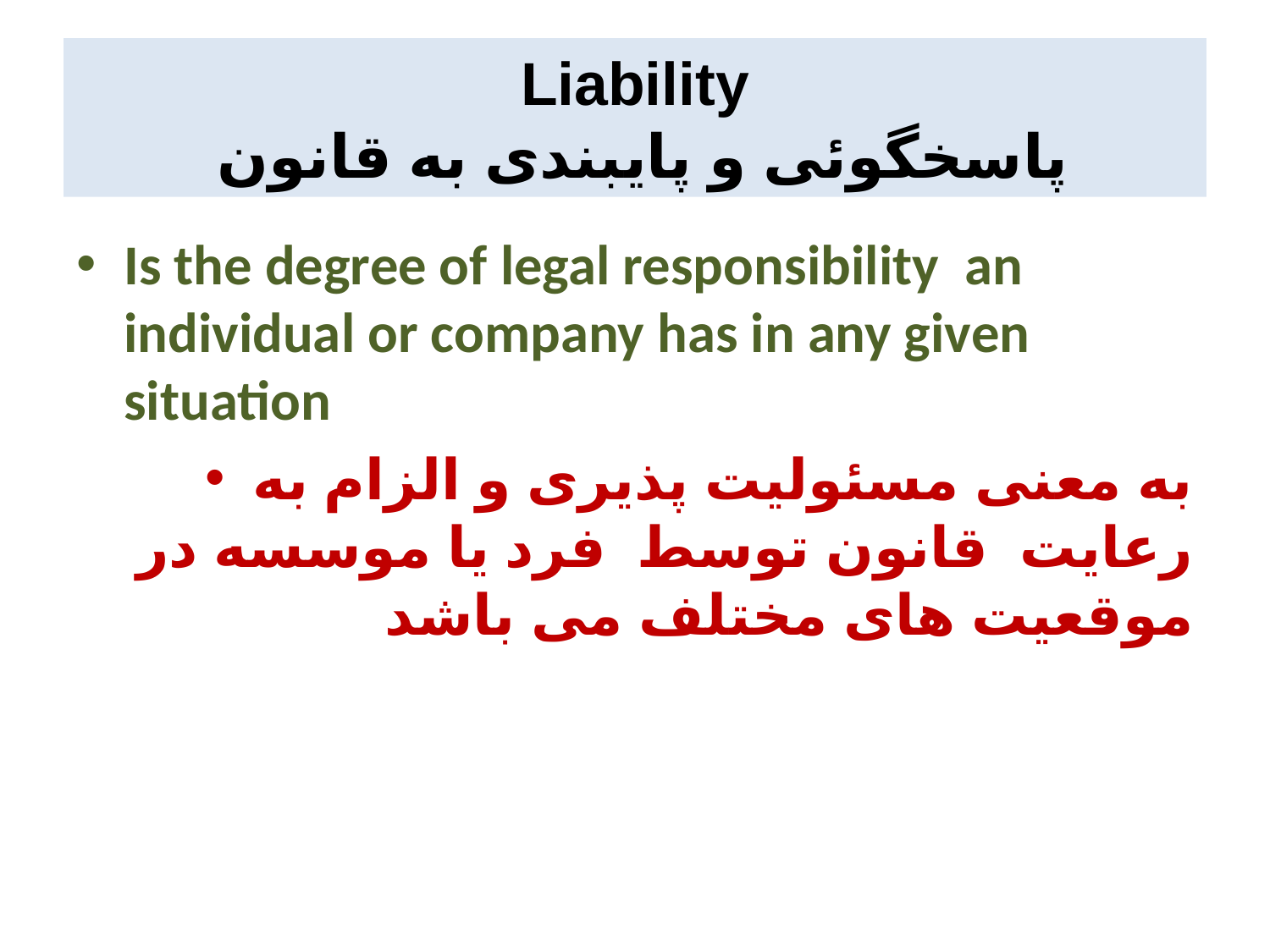

# Liability پاسخگوئی و پایبندی به قانون
Is the degree of legal responsibility  an individual or company has in any given situation
به معنی مسئولیت پذیری و الزام به رعایت  قانون توسط  فرد یا موسسه در موقعیت های مختلف می باشد